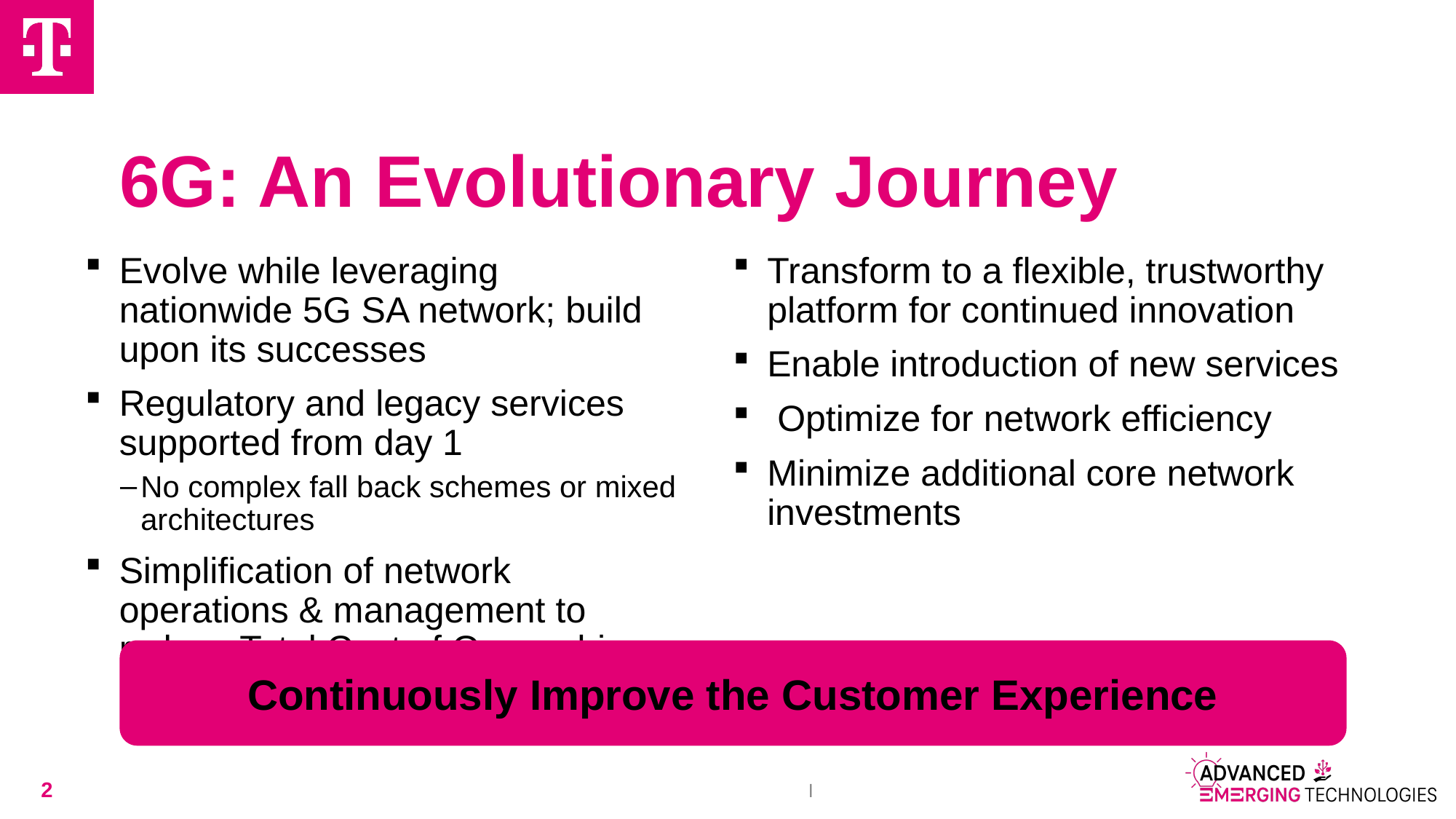

6G: An Evolutionary Journey
Transform to a flexible, trustworthy platform for continued innovation
Enable introduction of new services
 Optimize for network efficiency
Minimize additional core network investments

Evolve while leveraging nationwide 5G SA network; build upon its successes
Regulatory and legacy services supported from day 1
No complex fall back schemes or mixed architectures
Simplification of network operations & management to reduce Total Cost of Ownership (TCO)

Continuously Improve the Customer Experience